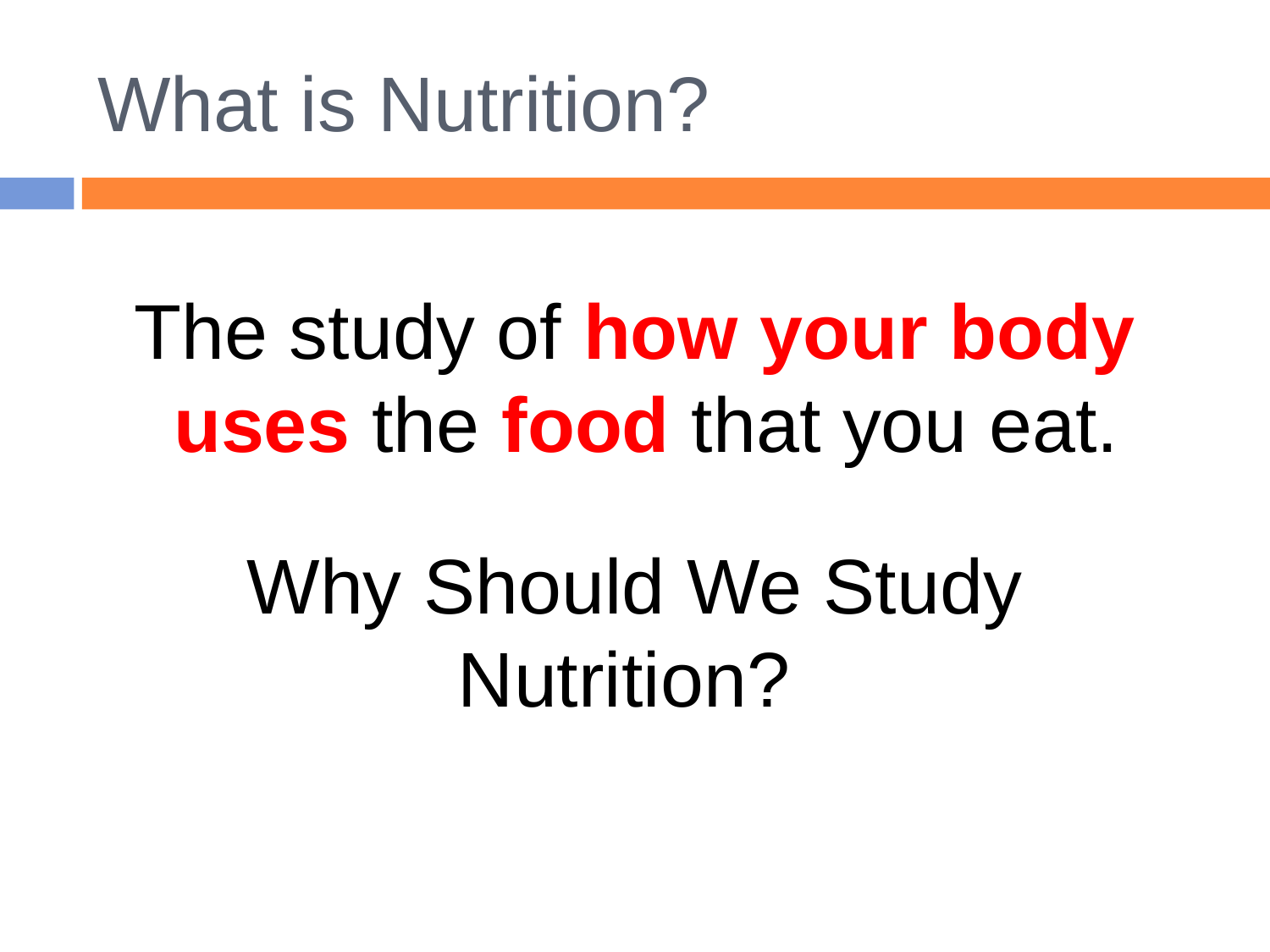

# What is Nutrition?
The study of how your body uses the food that you eat.
Why Should We Study Nutrition?